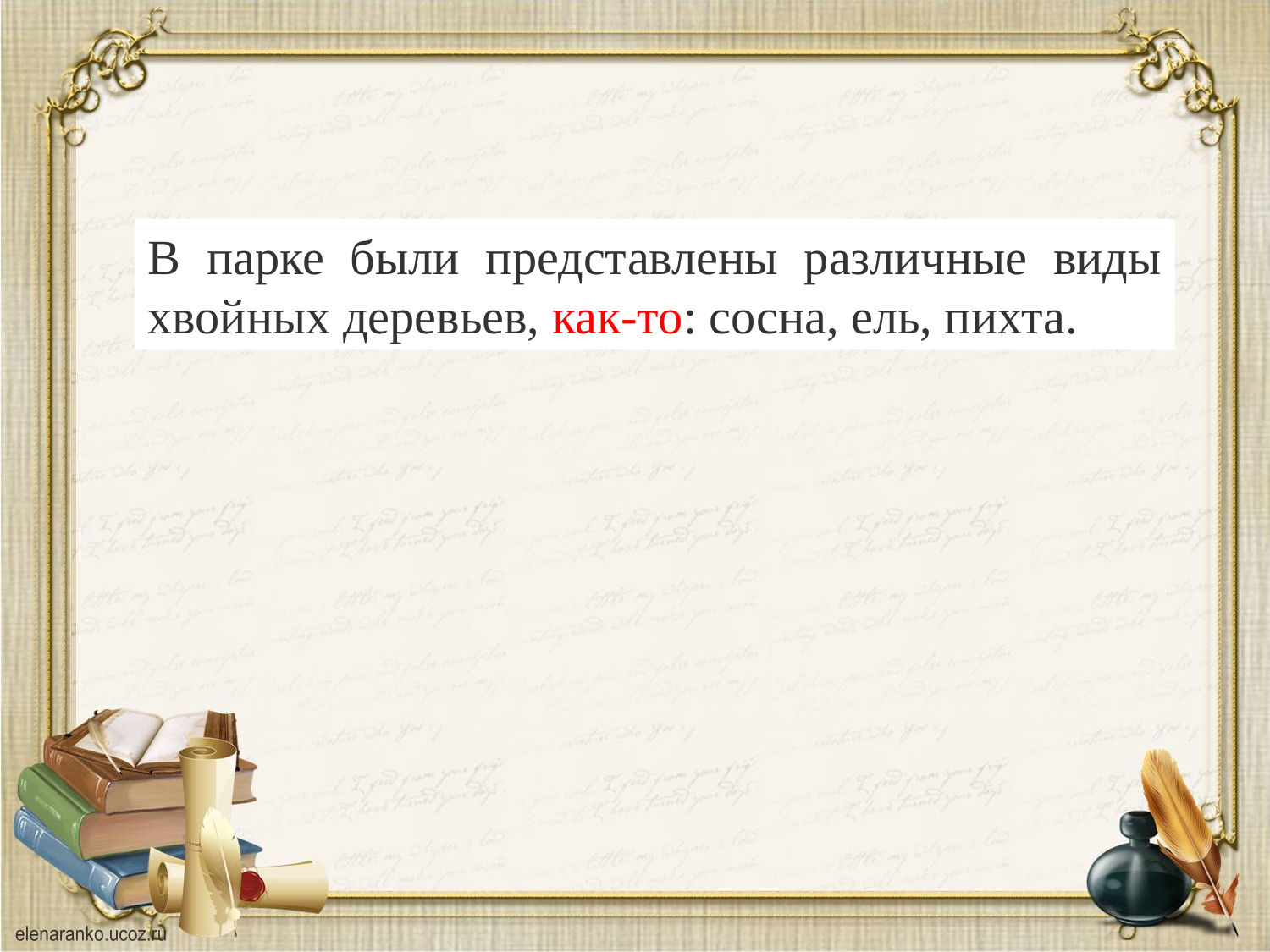

В парке были представлены различные виды хвойных деревьев, как-то: сосна, ель, пихта.